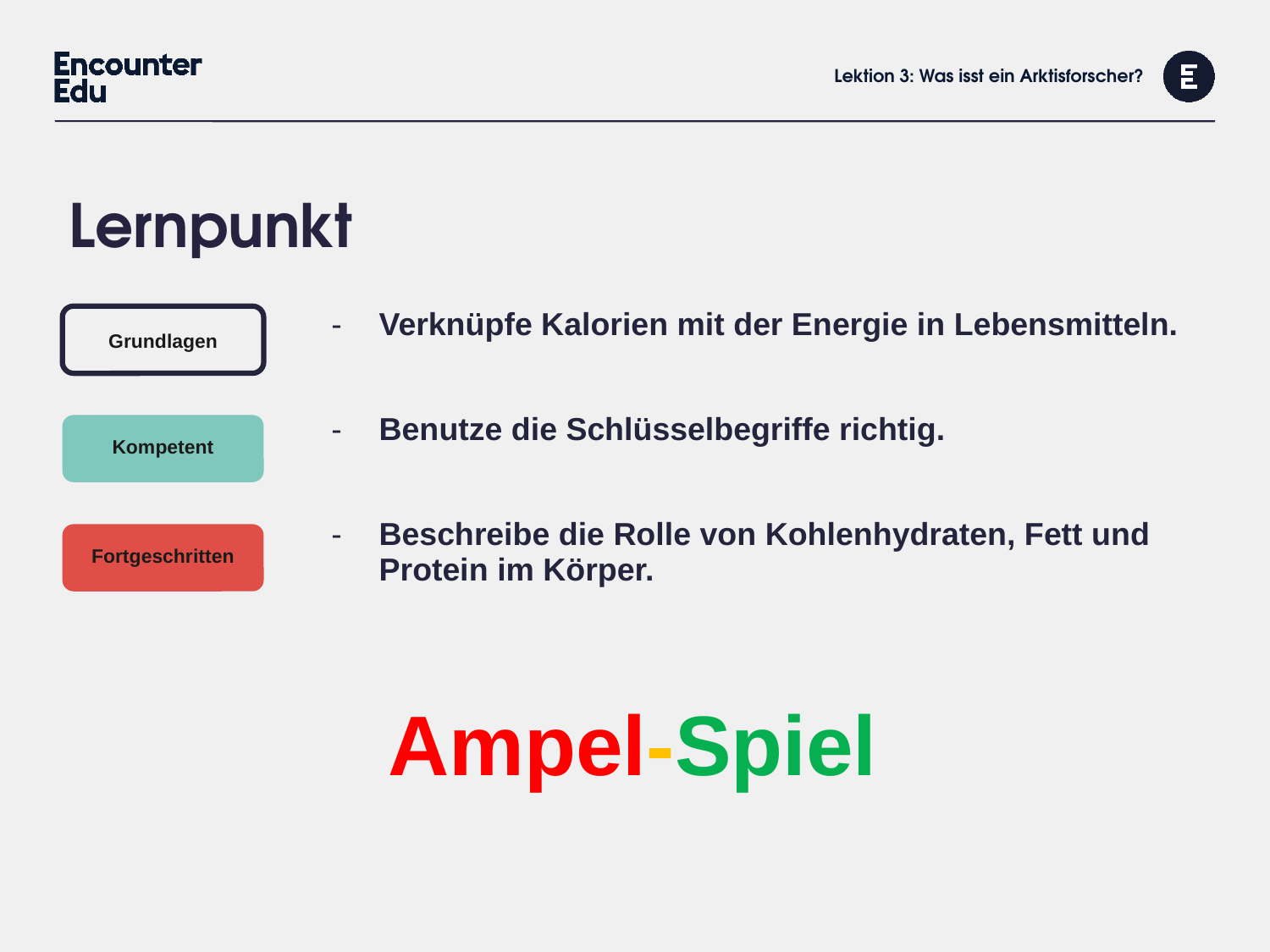

# Lektion 3: Was isst ein Arktisforscher?
Lernpunkt
Grundlagen
| Verknüpfe Kalorien mit der Energie in Lebensmitteln. |
| --- |
| Benutze die Schlüsselbegriffe richtig. |
| Beschreibe die Rolle von Kohlenhydraten, Fett und Protein im Körper. |
Kompetent
Fortgeschritten
Ampel-Spiel